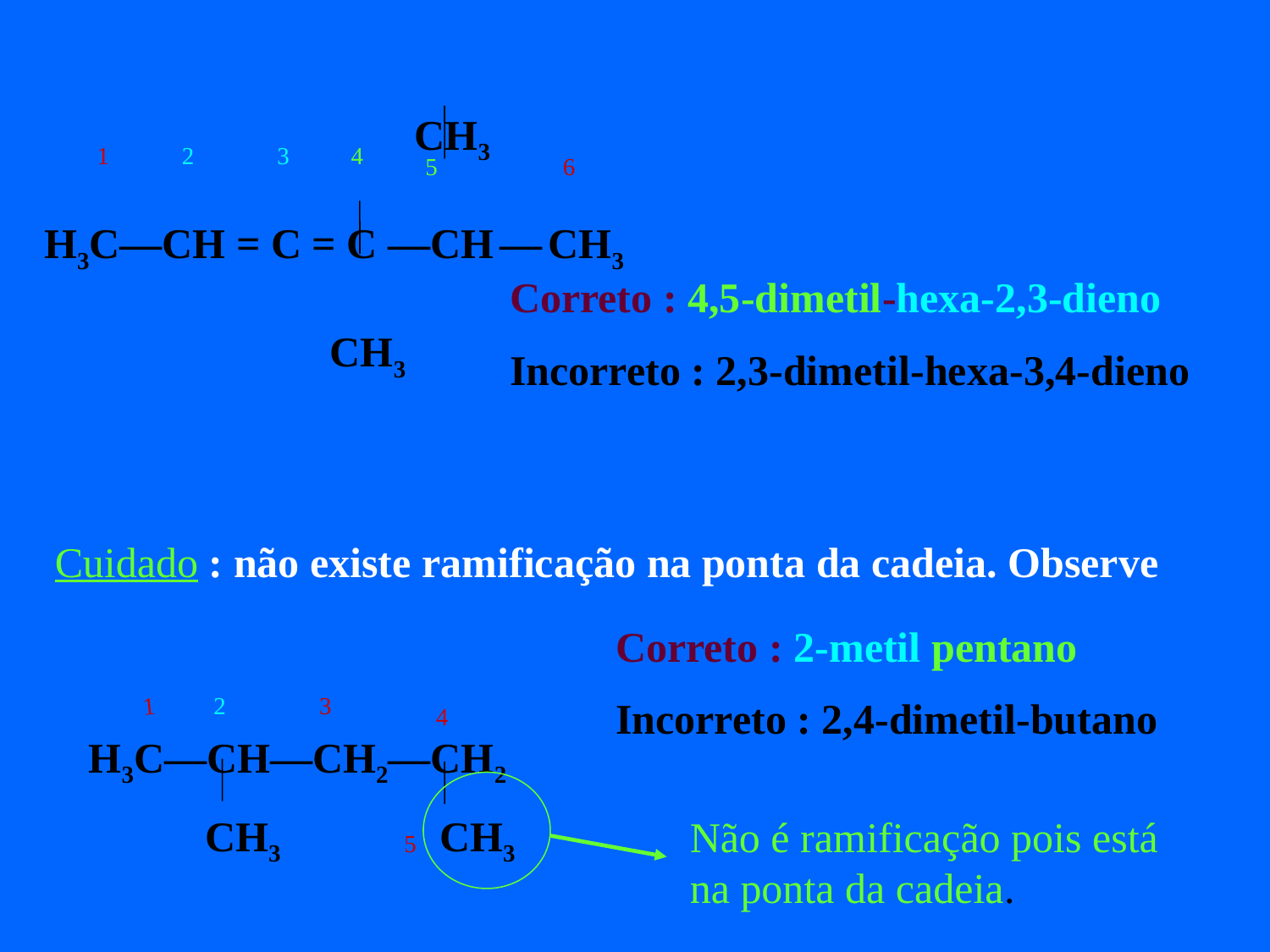

CH3

H3C—CH = C = C —CH — CH3

                           CH3

1
2
3
4
5
6
Correto : 4,5-dimetil-hexa-2,3-dieno
Incorreto : 2,3-dimetil-hexa-3,4-dieno
Cuidado : não existe ramificação na ponta da cadeia. Observe
Correto : 2-metil pentano
Incorreto : 2,4-dimetil-butano

H3C—CH—CH2—CH2
           CH3               CH3

1
2
3
4

Não é ramificação pois está na ponta da cadeia.

5